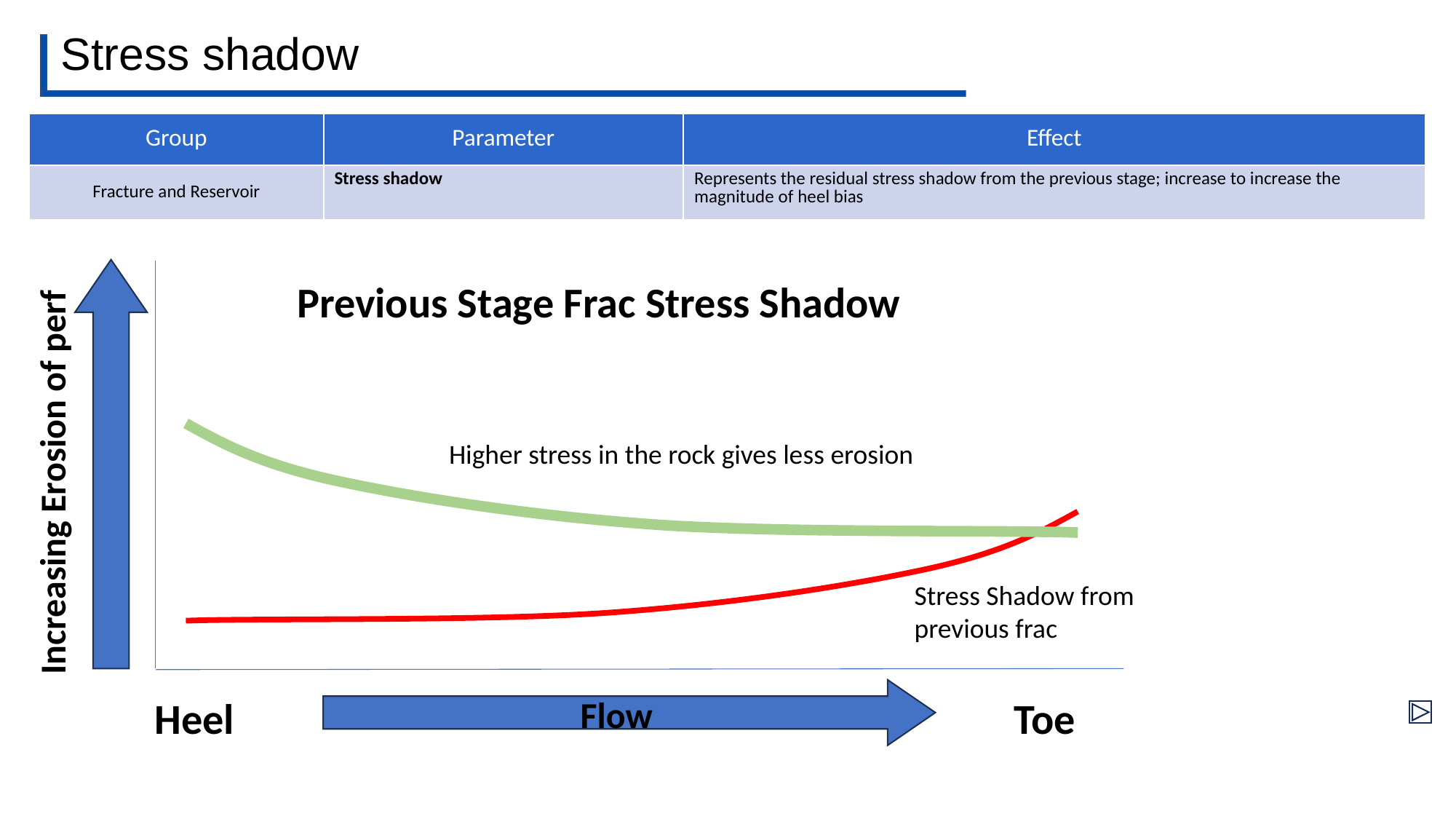

# Stress shadow

| Group | Parameter | Effect |
| --- | --- | --- |
| Fracture and Reservoir | Stress shadow | Represents the residual stress shadow from the previous stage; increase to increase the magnitude of heel bias |
Previous Stage Frac Stress Shadow

Higher stress in the rock gives less erosion
Increasing Erosion of perf

Stress Shadow from previous frac

Heel
Flow
Toe